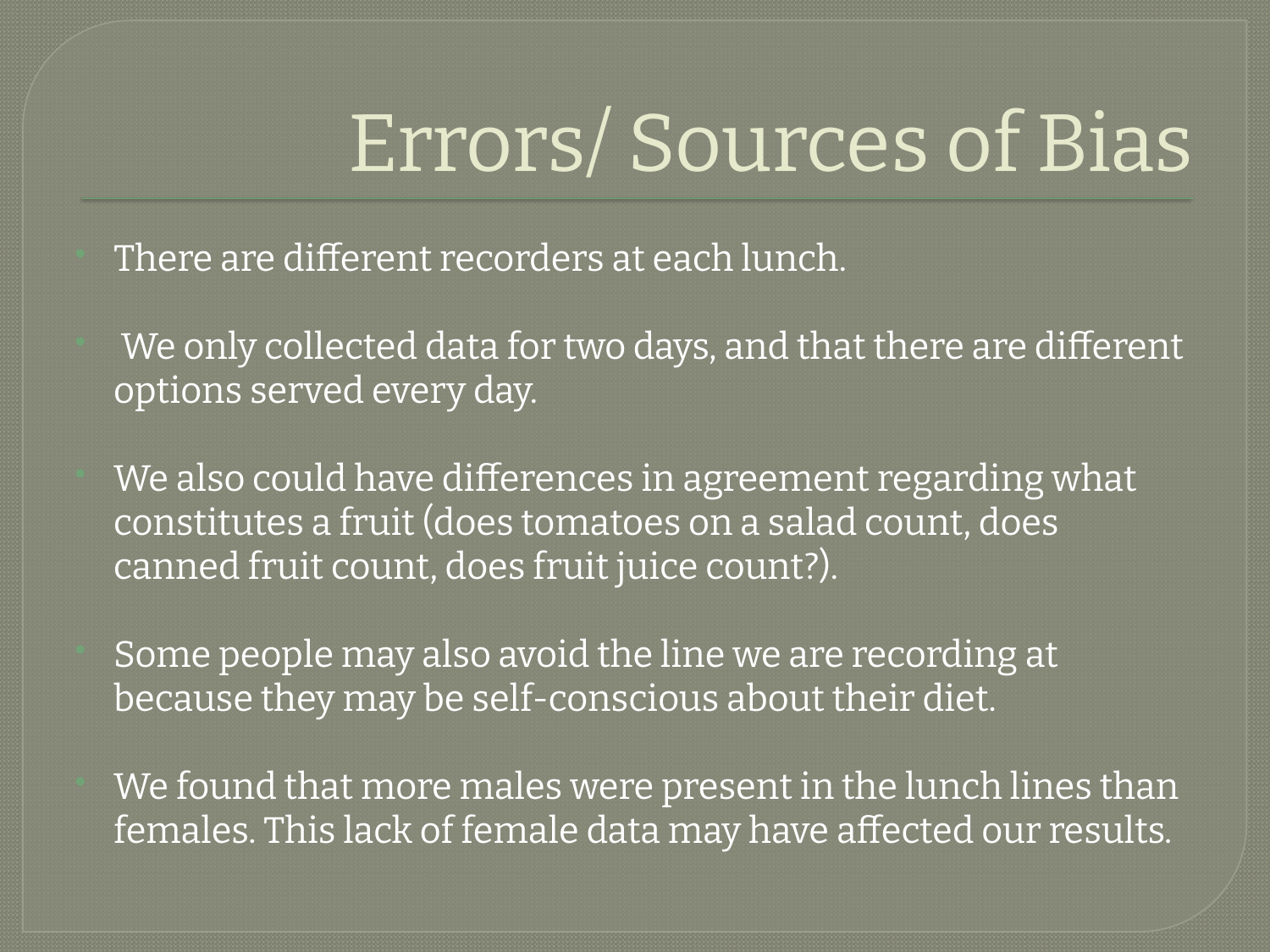

# Errors/ Sources of Bias
There are different recorders at each lunch.

 We only collected data for two days, and that there are different options served every day.

We also could have differences in agreement regarding what constitutes a fruit (does tomatoes on a salad count, does canned fruit count, does fruit juice count?).

Some people may also avoid the line we are recording at because they may be self-conscious about their diet.

We found that more males were present in the lunch lines than females. This lack of female data may have affected our results.